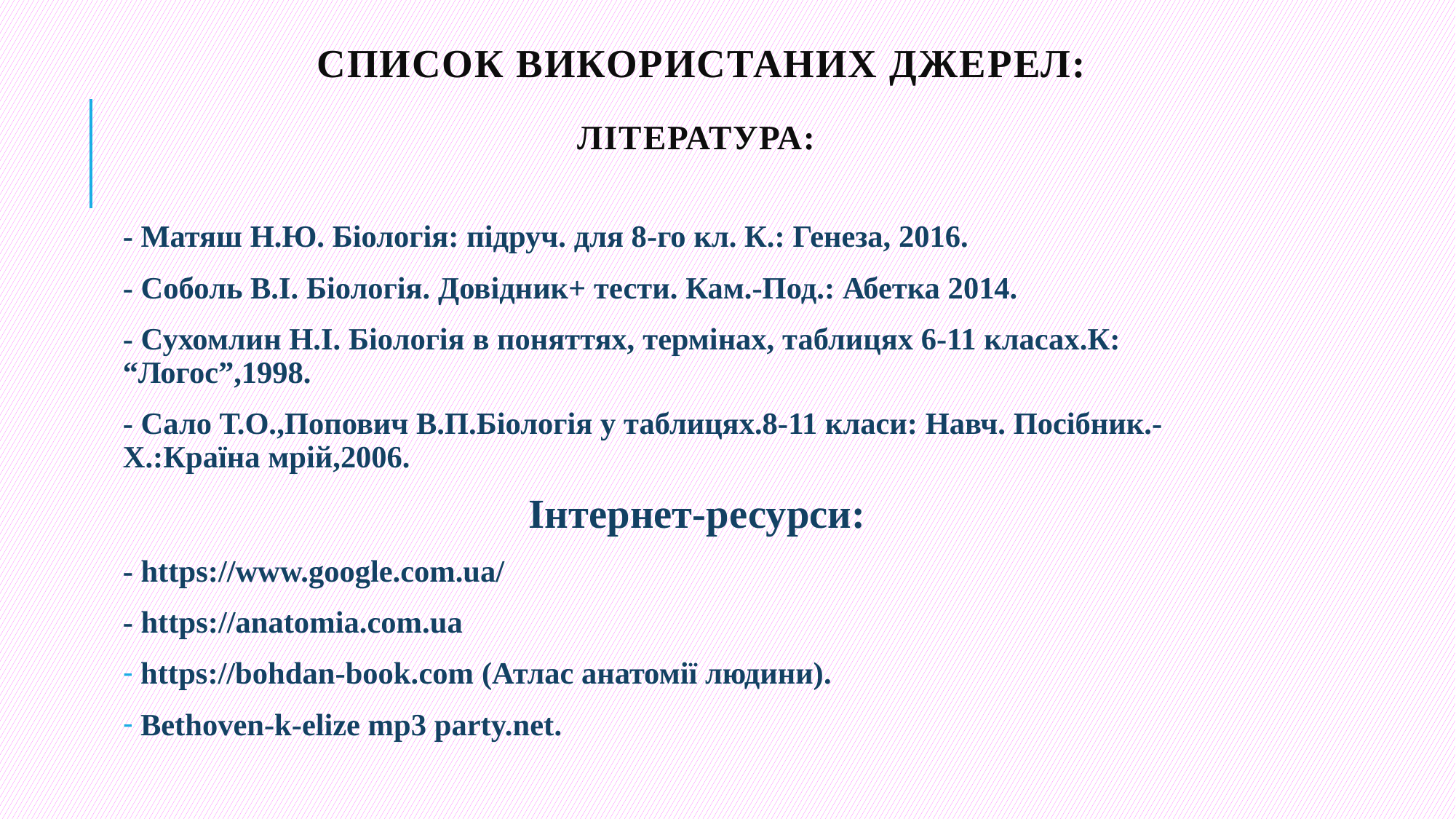

# Список використаних джерел: Література:
- Матяш Н.Ю. Біологія: підруч. для 8-го кл. К.: Генеза, 2016.
- Соболь В.І. Біологія. Довідник+ тести. Кам.-Под.: Абетка 2014.
- Сухомлин Н.І. Біологія в поняттях, термінах, таблицях 6-11 класах.К: “Логос”,1998.
- Сало Т.О.,Попович В.П.Біологія у таблицях.8-11 класи: Навч. Посібник.-Х.:Країна мрій,2006.
Інтернет-ресурси:
- https://www.google.com.ua/
- https://anatomia.com.ua
 https://bohdan-book.com (Атлас анатомії людини).
 Bethoven-k-elize mp3 party.net.